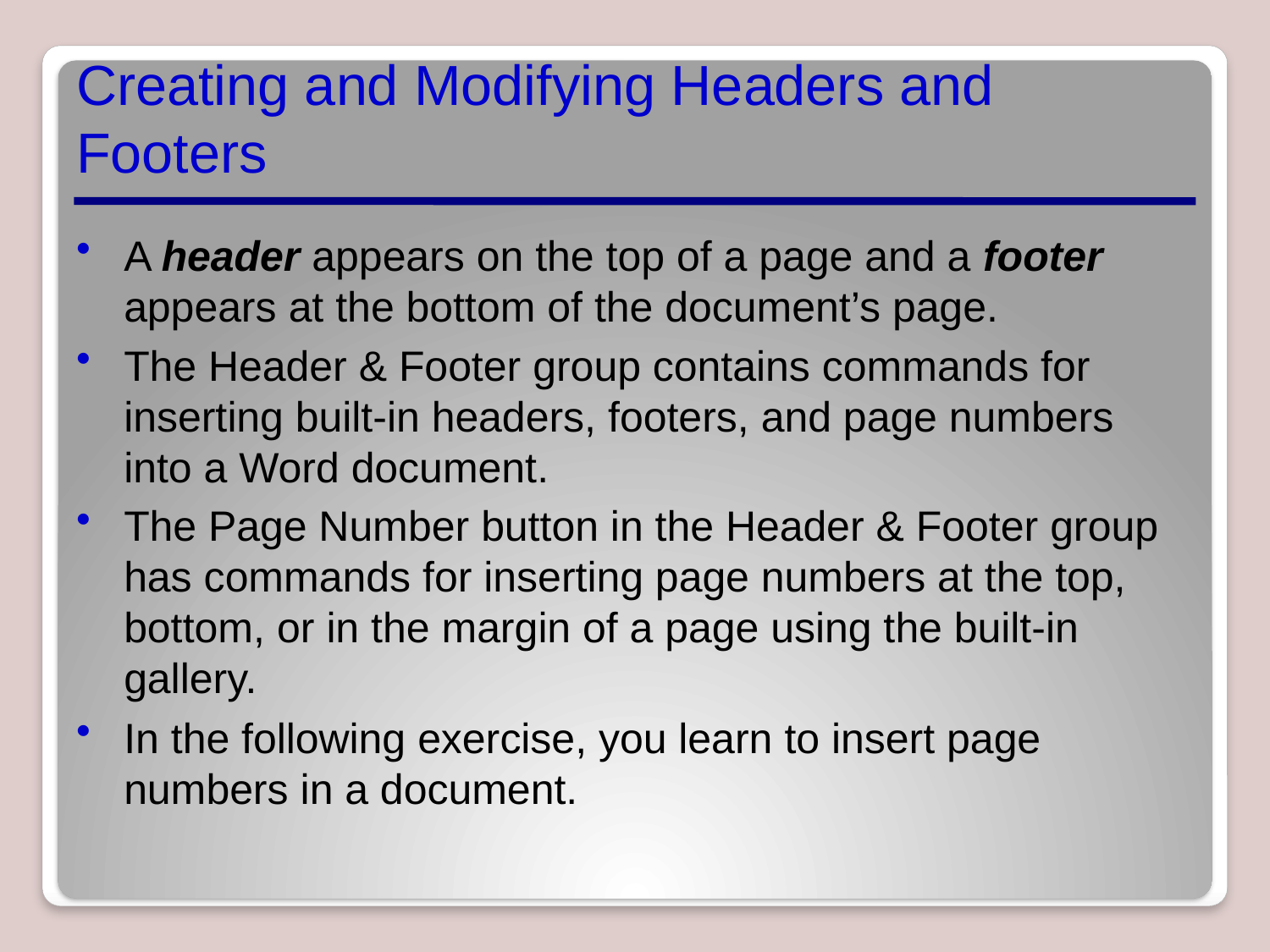

# Creating and Modifying Headers and Footers
A header appears on the top of a page and a footer appears at the bottom of the document’s page.
The Header & Footer group contains commands for inserting built-in headers, footers, and page numbers into a Word document.
The Page Number button in the Header & Footer group has commands for inserting page numbers at the top, bottom, or in the margin of a page using the built-in gallery.
In the following exercise, you learn to insert page numbers in a document.